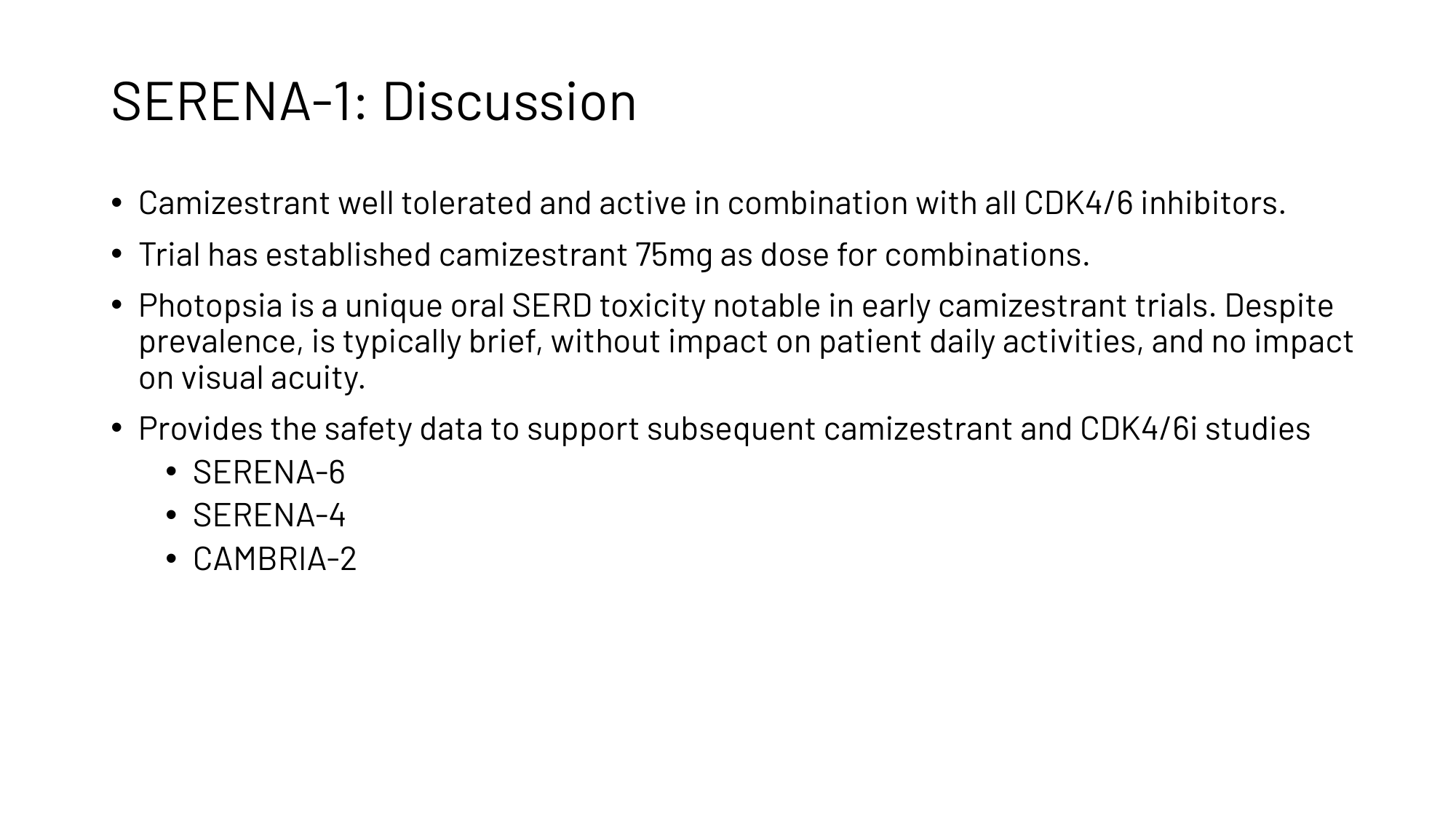

# SERENA-1: Discussion
Camizestrant well tolerated and active in combination with all CDK4/6 inhibitors.
Trial has established camizestrant 75mg as dose for combinations.
Photopsia is a unique oral SERD toxicity notable in early camizestrant trials. Despite prevalence, is typically brief, without impact on patient daily activities, and no impact on visual acuity.
Provides the safety data to support subsequent camizestrant and CDK4/6i studies
SERENA-6
SERENA-4
CAMBRIA-2